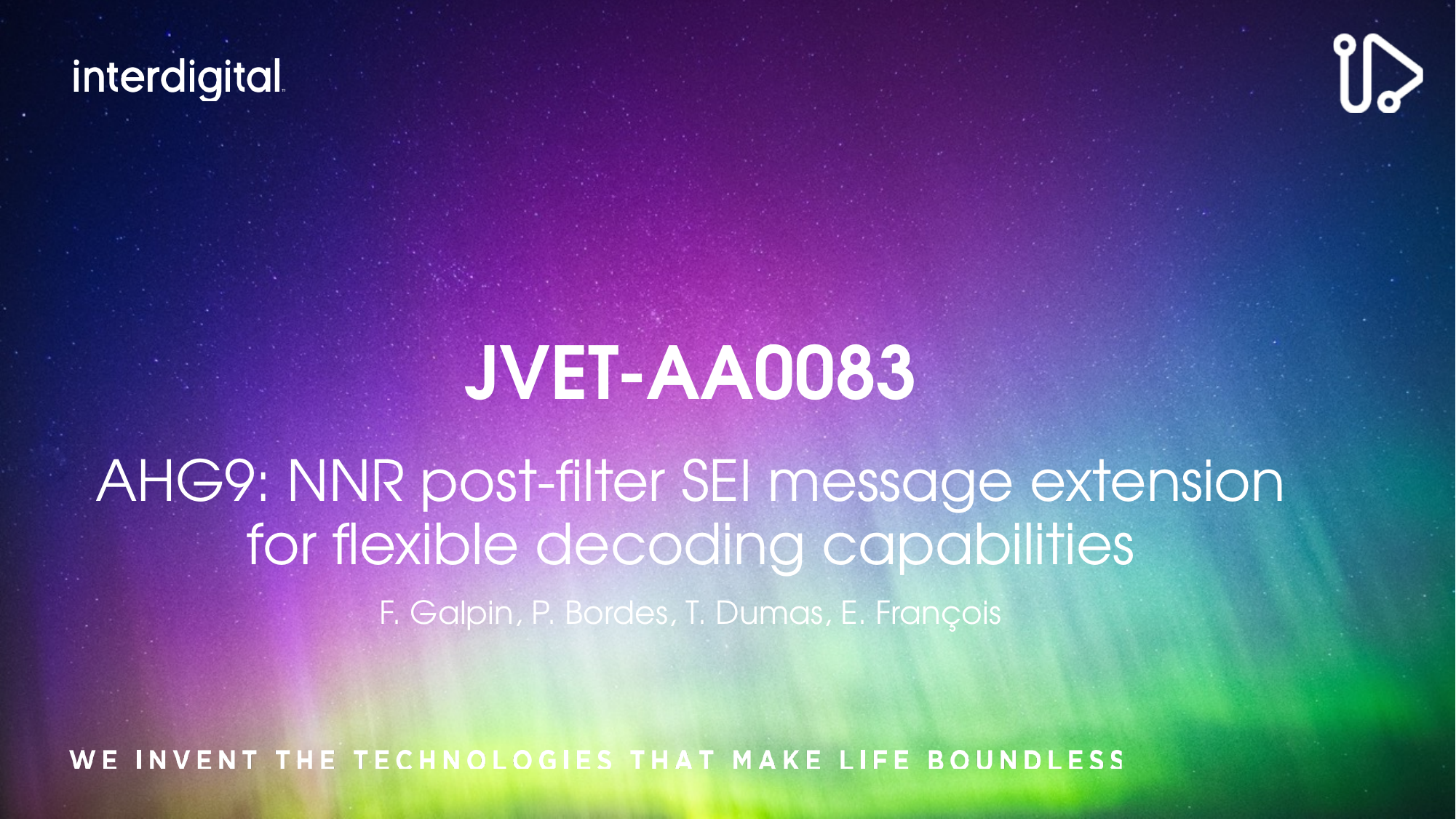

# JVET-AA0083
AHG9: NNR post-filter SEI message extension for flexible decoding capabilities
F. Galpin, P. Bordes, T. Dumas, E. François